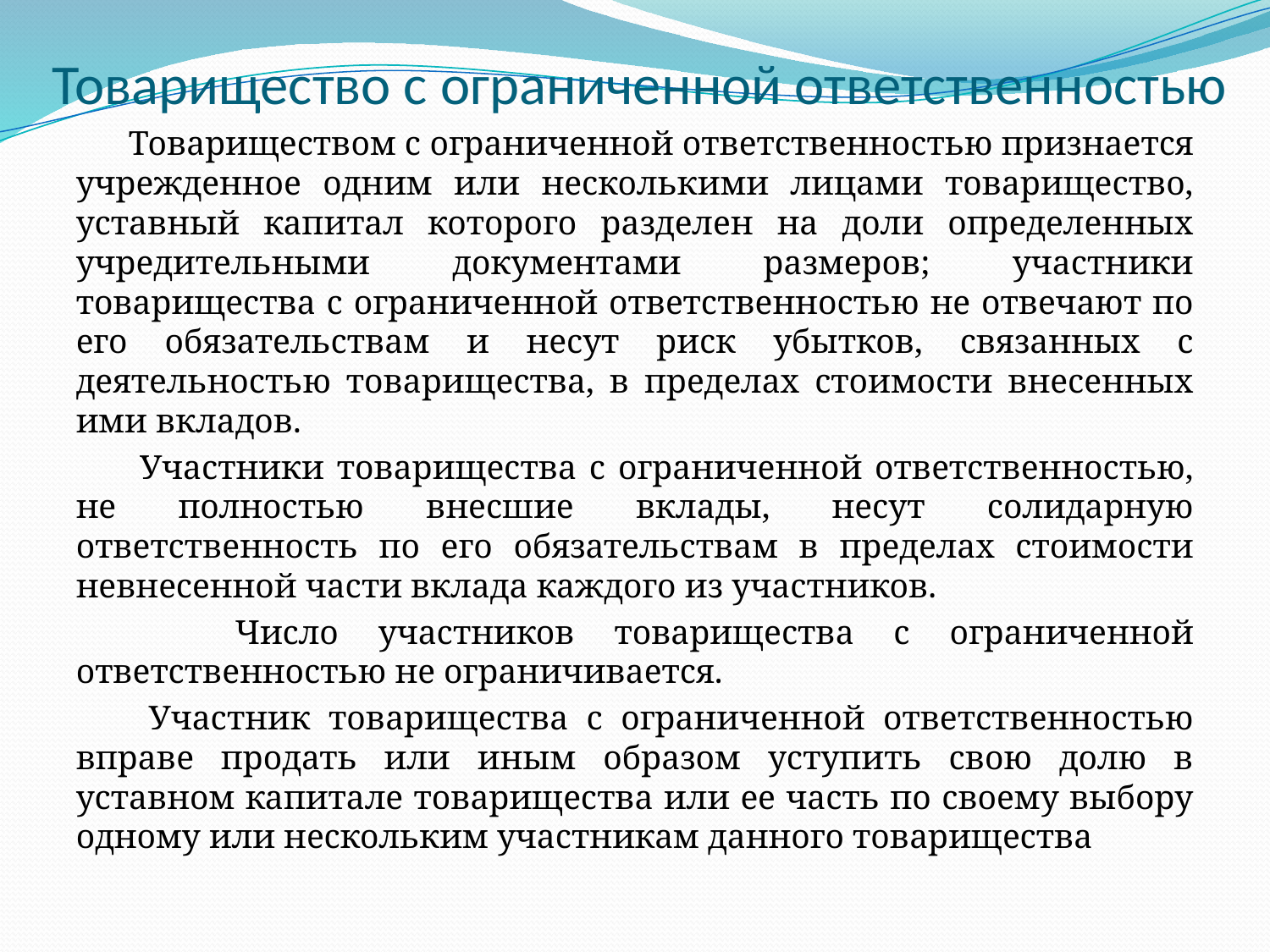

# Товарищество с ограниченной ответственностью
      Товариществом с ограниченной ответственностью признается учрежденное одним или несколькими лицами товарищество, уставный капитал которого разделен на доли определенных учредительными документами размеров; участники товарищества с ограниченной ответственностью не отвечают по его обязательствам и несут риск убытков, связанных с деятельностью товарищества, в пределах стоимости внесенных ими вкладов.
     Участники товарищества с ограниченной ответственностью, не полностью внесшие вклады, несут солидарную ответственность по его обязательствам в пределах стоимости невнесенной части вклада каждого из участников.
    Число участников товарищества с ограниченной ответственностью не ограничивается.
    Участник товарищества с ограниченной ответственностью вправе продать или иным образом уступить свою долю в уставном капитале товарищества или ее часть по своему выбору одному или нескольким участникам данного товарищества